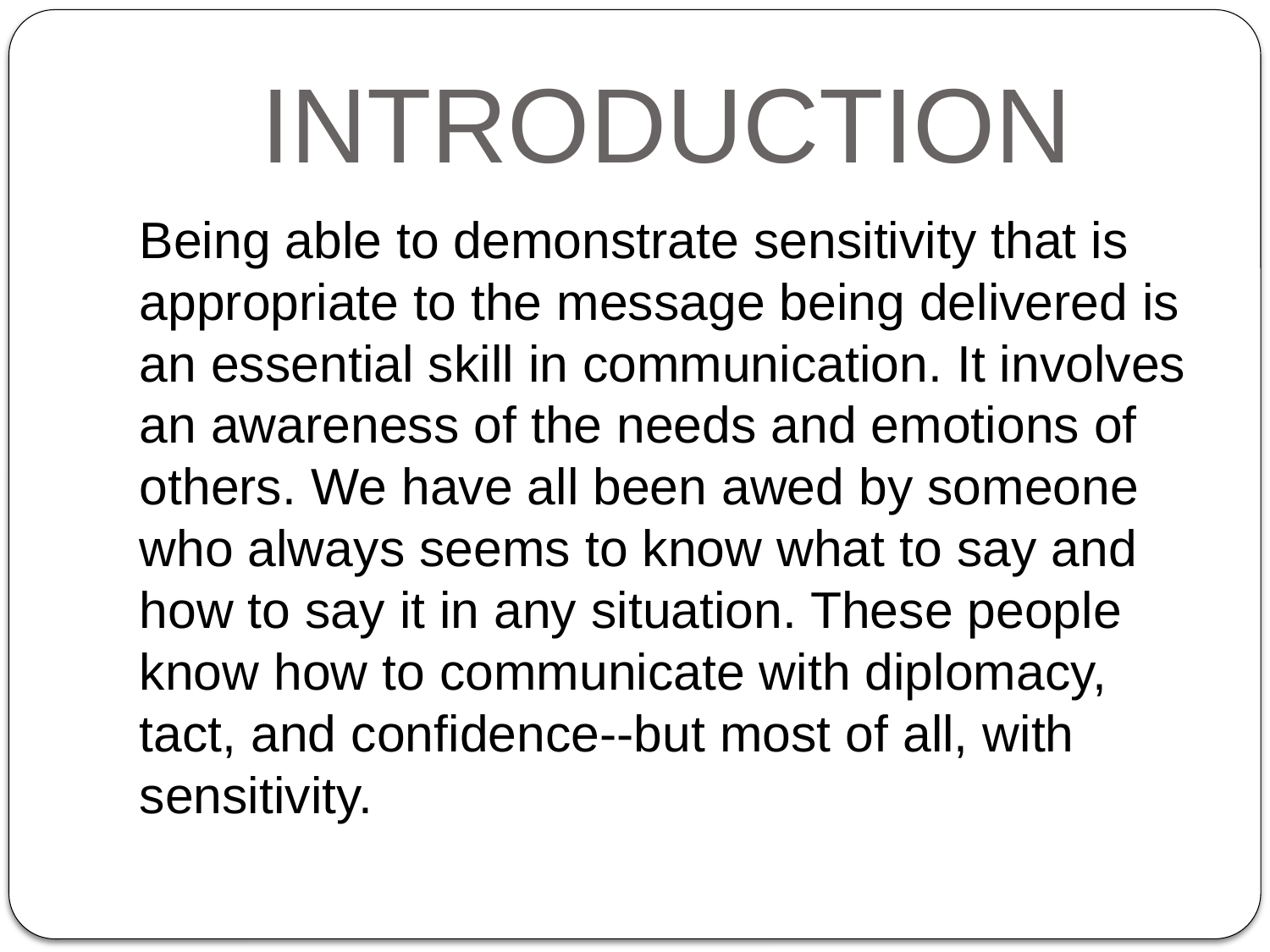

# INTRODUCTION
Being able to demonstrate sensitivity that is appropriate to the message being delivered is an essential skill in communication. It involves an awareness of the needs and emotions of others. We have all been awed by someone who always seems to know what to say and how to say it in any situation. These people know how to communicate with diplomacy, tact, and confidence--but most of all, with sensitivity.